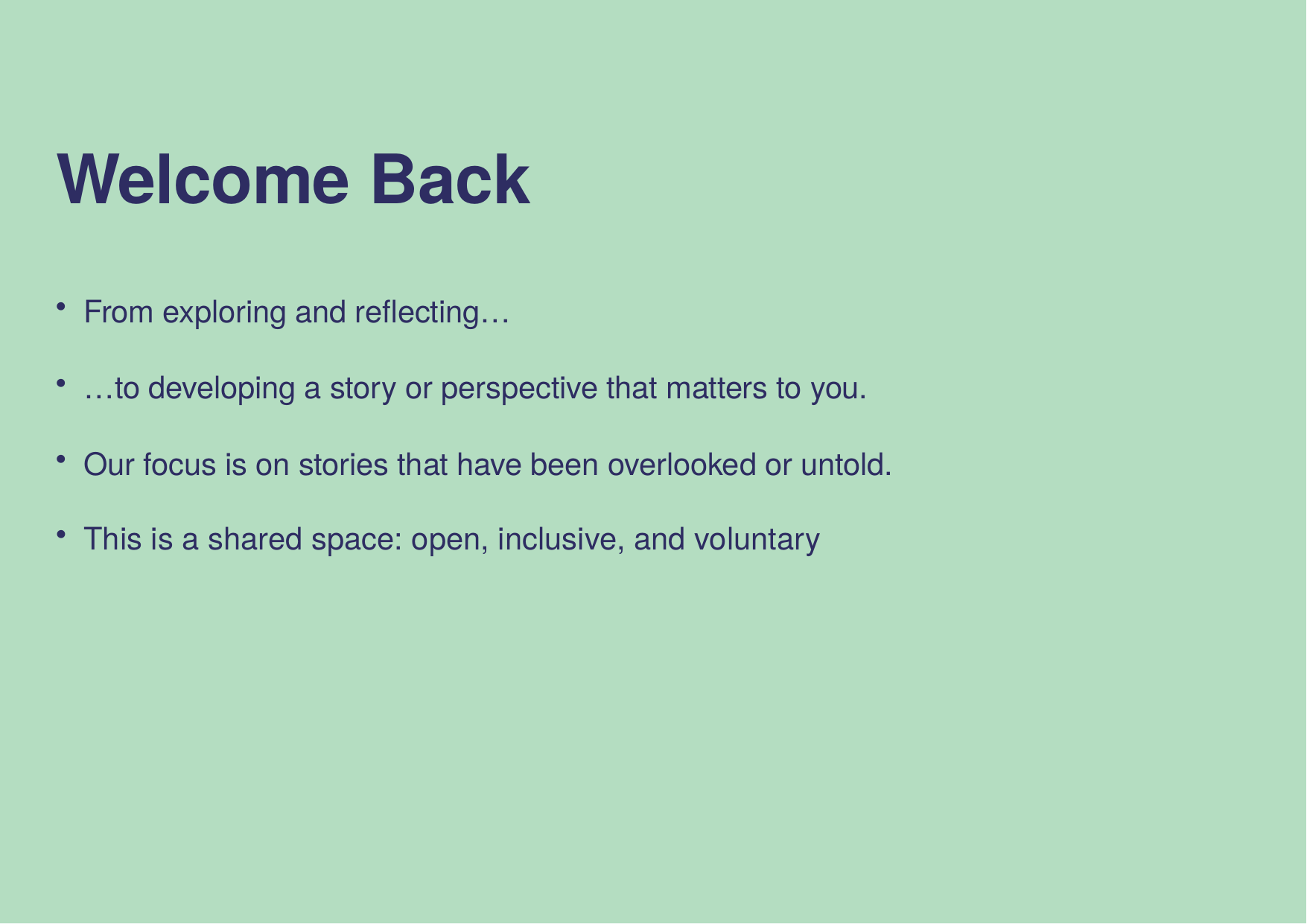

# Welcome Back
From exploring and reflecting…
…to developing a story or perspective that matters to you.
Our focus is on stories that have been overlooked or untold.
This is a shared space: open, inclusive, and voluntary.